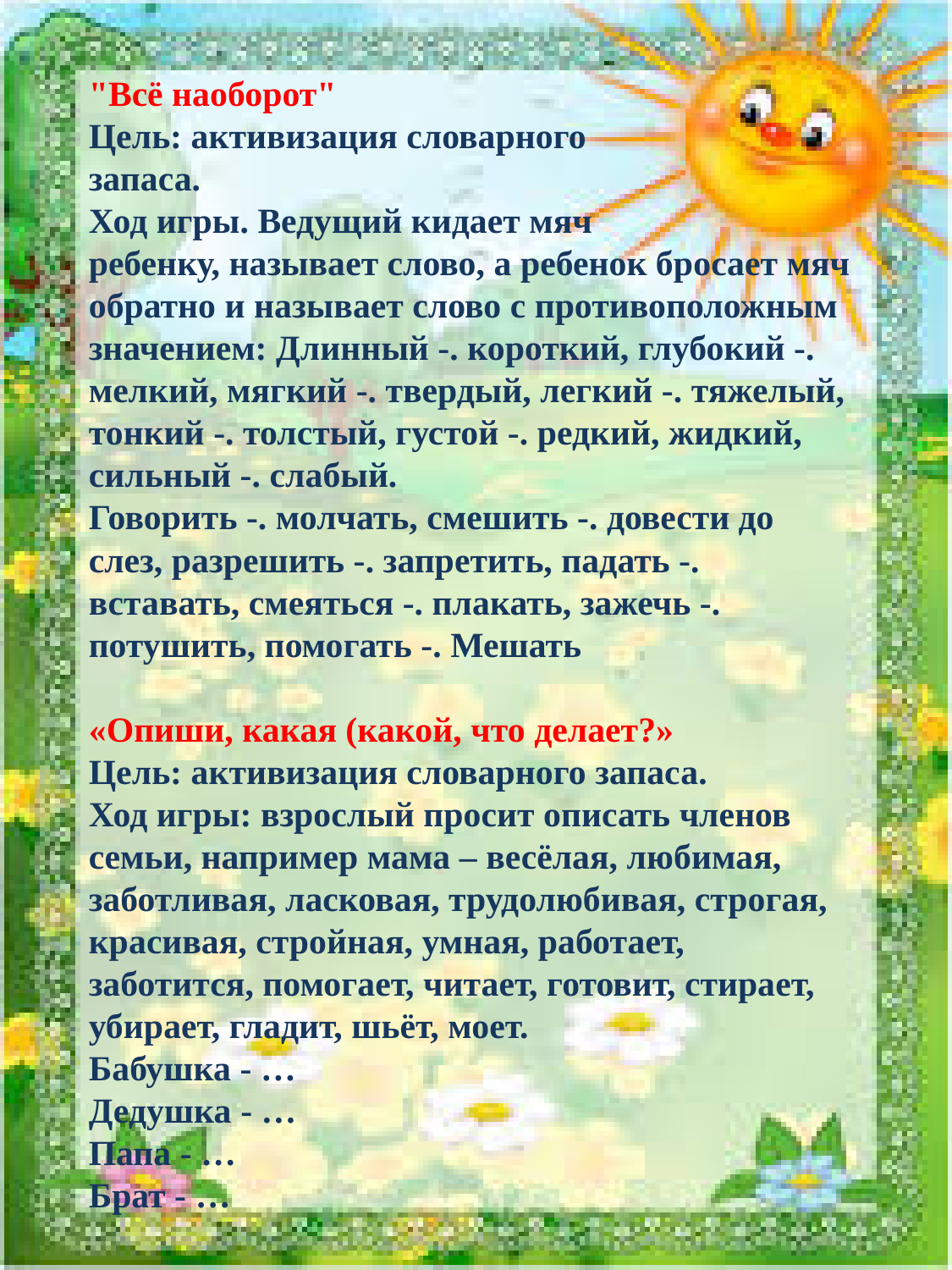

"Всё наоборот"
Цель: активизация словарного
запаса.
Ход игры. Ведущий кидает мяч
ребенку, называет слово, а ребенок бросает мяч обратно и называет слово с противоположным значением: Длинный -. короткий, глубокий -. мелкий, мягкий -. твердый, легкий -. тяжелый, тонкий -. толстый, густой -. редкий, жидкий, сильный -. слабый.
Говорить -. молчать, смешить -. довести до слез, разрешить -. запретить, падать -. вставать, смеяться -. плакать, зажечь -. потушить, помогать -. Мешать

«Опиши, какая (какой, что делает?»
Цель: активизация словарного запаса.
Ход игры: взрослый просит описать членов семьи, например мама – весёлая, любимая, заботливая, ласковая, трудолюбивая, строгая, красивая, стройная, умная, работает, заботится, помогает, читает, готовит, стирает, убирает, гладит, шьёт, моет.
Бабушка - …
Дедушка - …
Папа - …
Брат - …